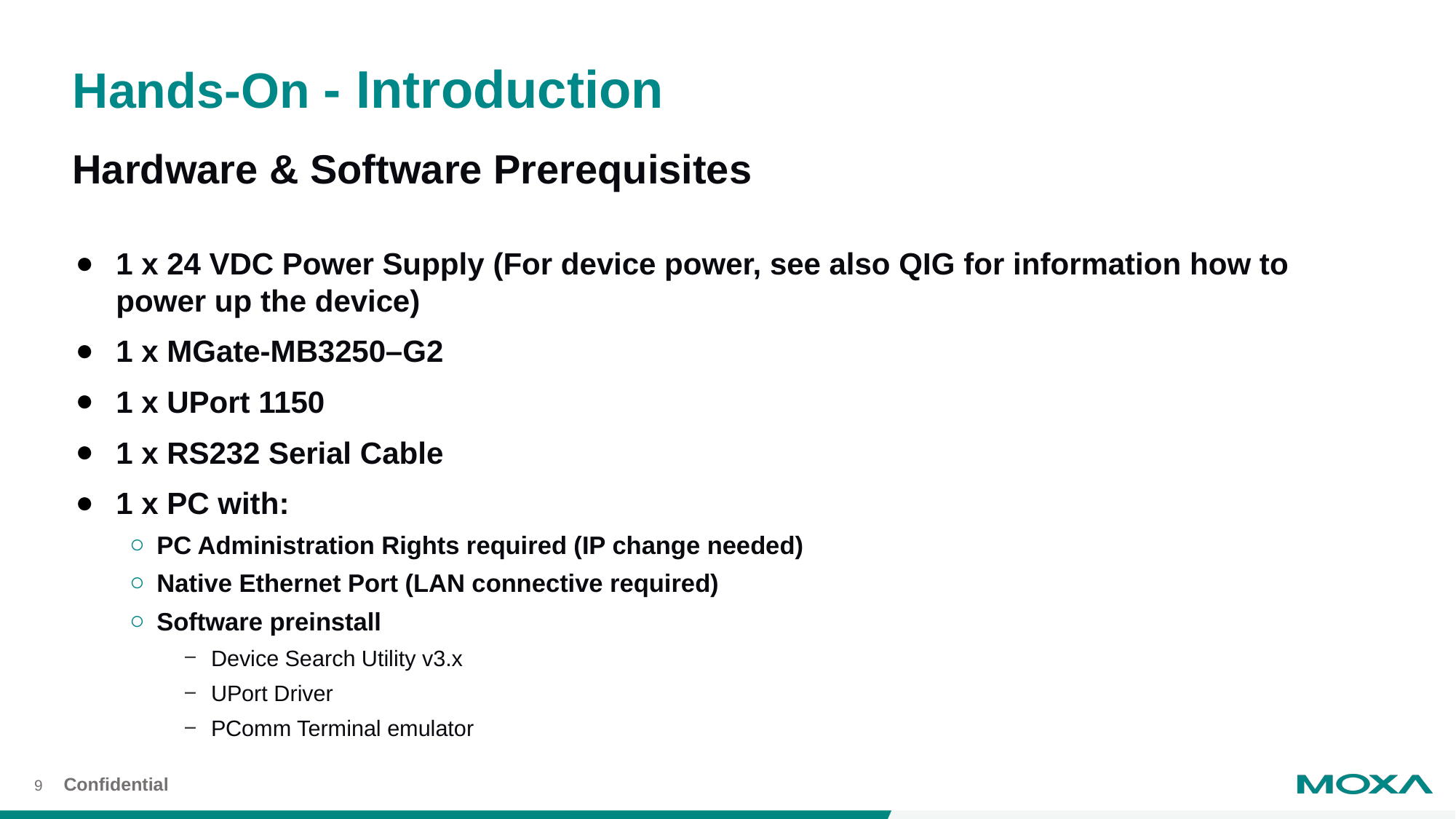

# Hands-On - Introduction
Hardware & Software Prerequisites
1 x 24 VDC Power Supply (For device power, see also QIG for information how to power up the device)
1 x MGate-MB3250–G2
1 x UPort 1150
1 x RS232 Serial Cable
1 x PC with:
PC Administration Rights required (IP change needed)
Native Ethernet Port (LAN connective required)
Software preinstall
Device Search Utility v3.x
UPort Driver
PComm Terminal emulator